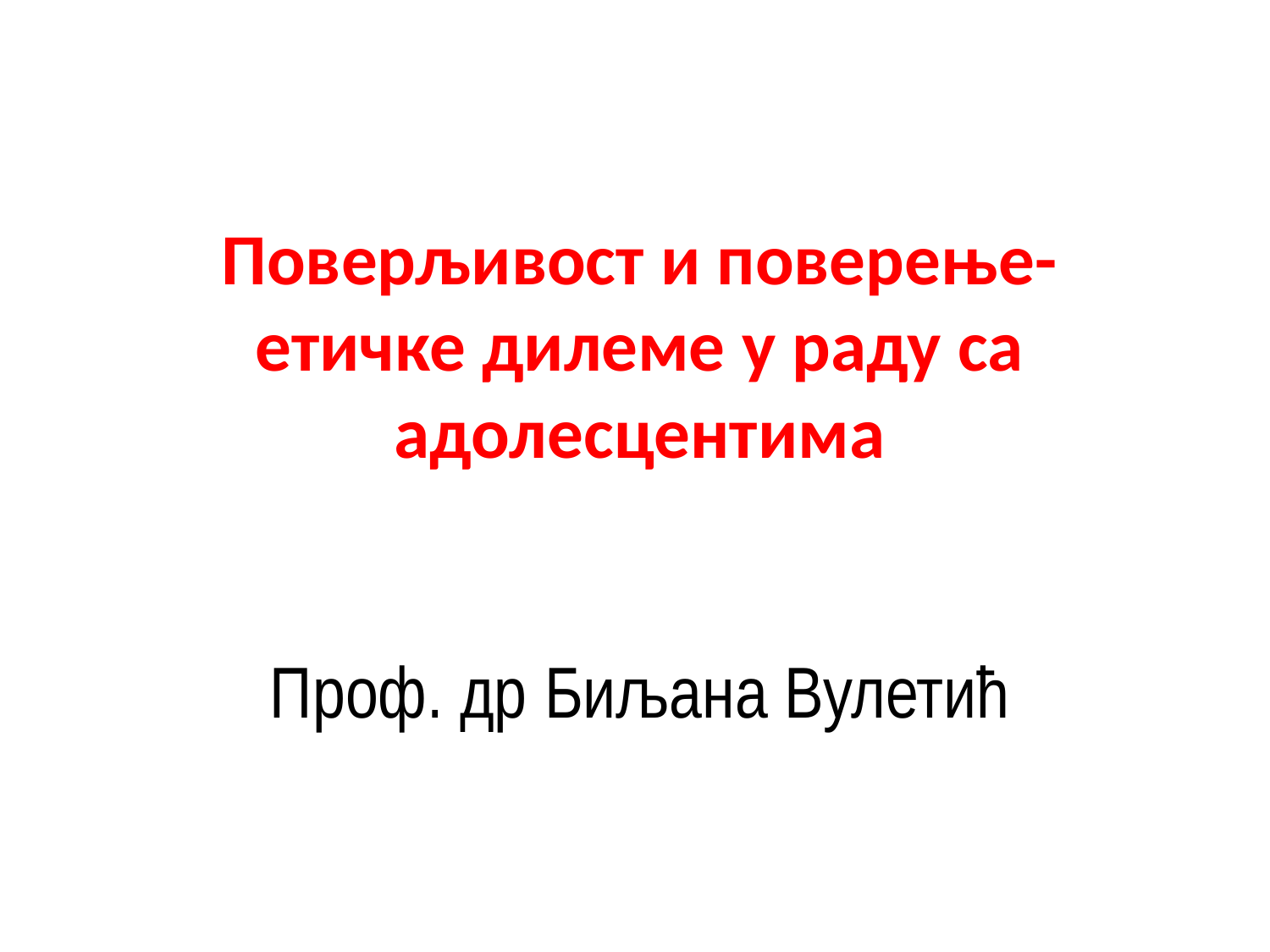

# Поверљивост и поверење- етичке дилеме у раду са адолесцентима Проф. др Биљана Вулетић